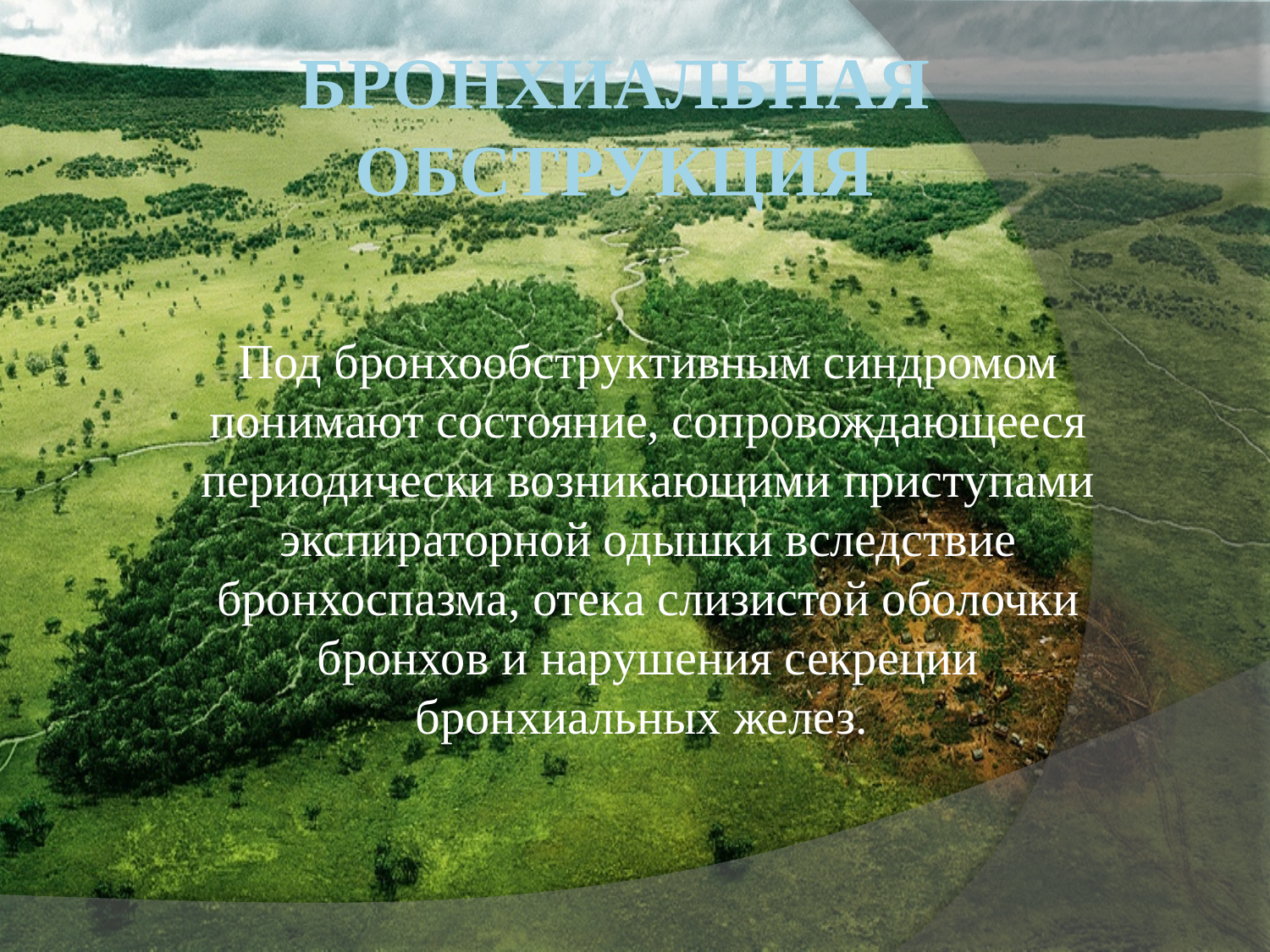

# Бронхиальная обструкция
Под бронхообструктивным синдромом понимают состояние, сопровождающееся периодически возникающими приступами экспираторной одышки вследствие бронхоспазма, отека слизистой оболочки бронхов и нарушения секреции бронхиальных желез.